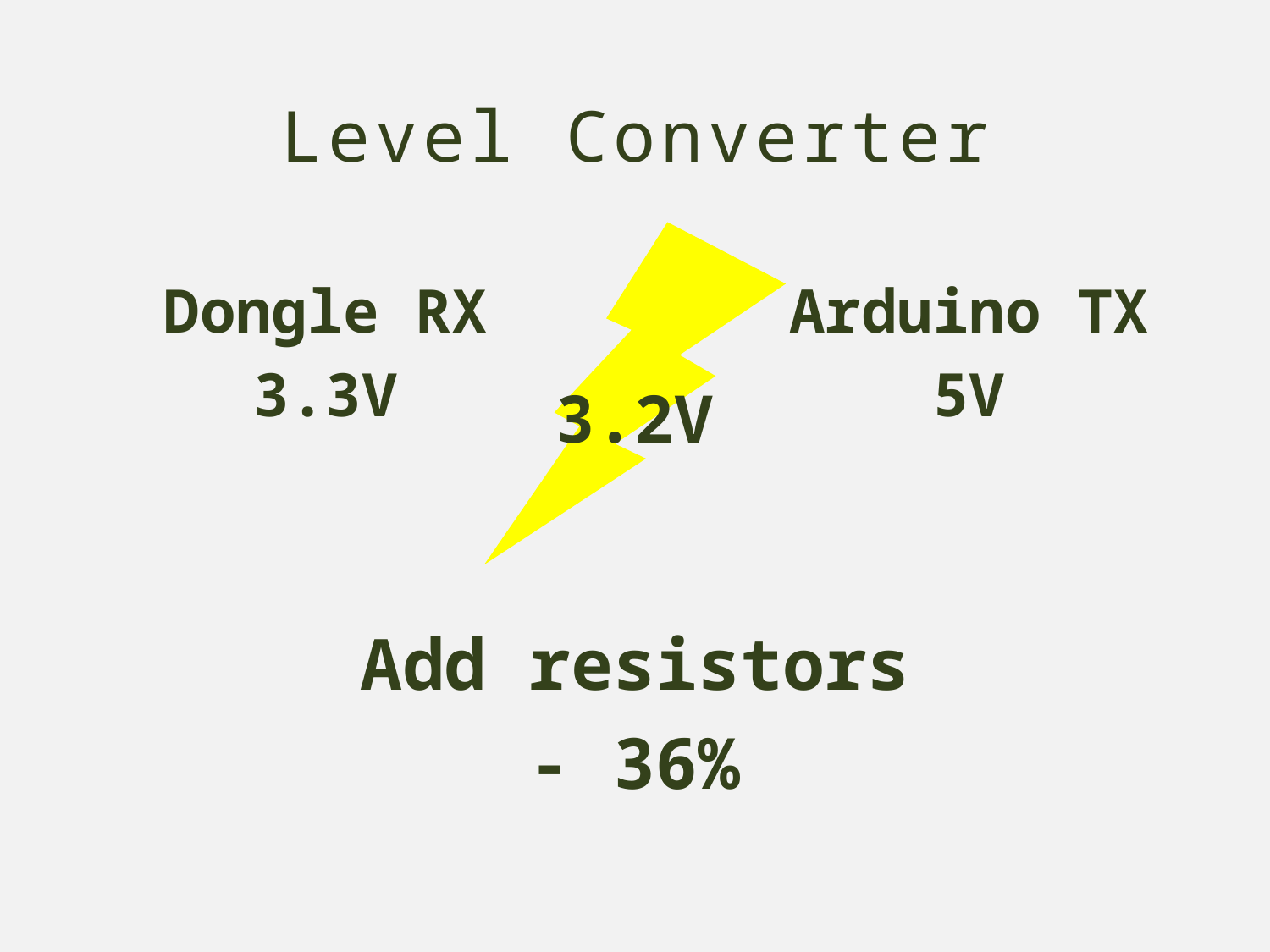

Level Converter

Dongle RX
3.3V

Arduino TX
5V

3.2V

Add resistors
- 36%